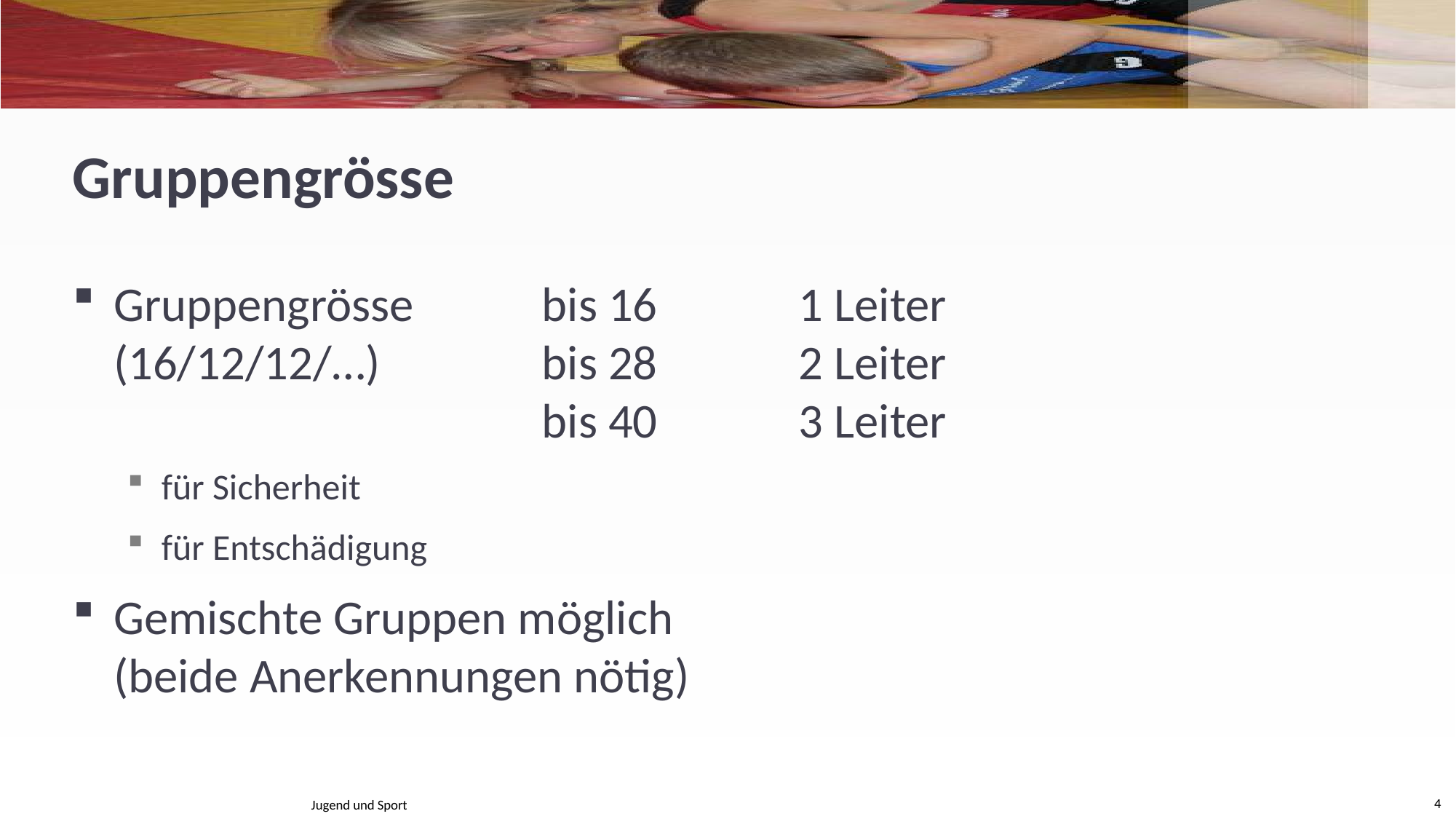

# Gruppengrösse
Gruppengrösse	bis 16	1 Leiter
(16/12/12/…)	bis 28	2 Leiter
	bis 40	3 Leiter
für Sicherheit
für Entschädigung
Gemischte Gruppen möglich
(beide Anerkennungen nötig)
Jugend und Sport
4